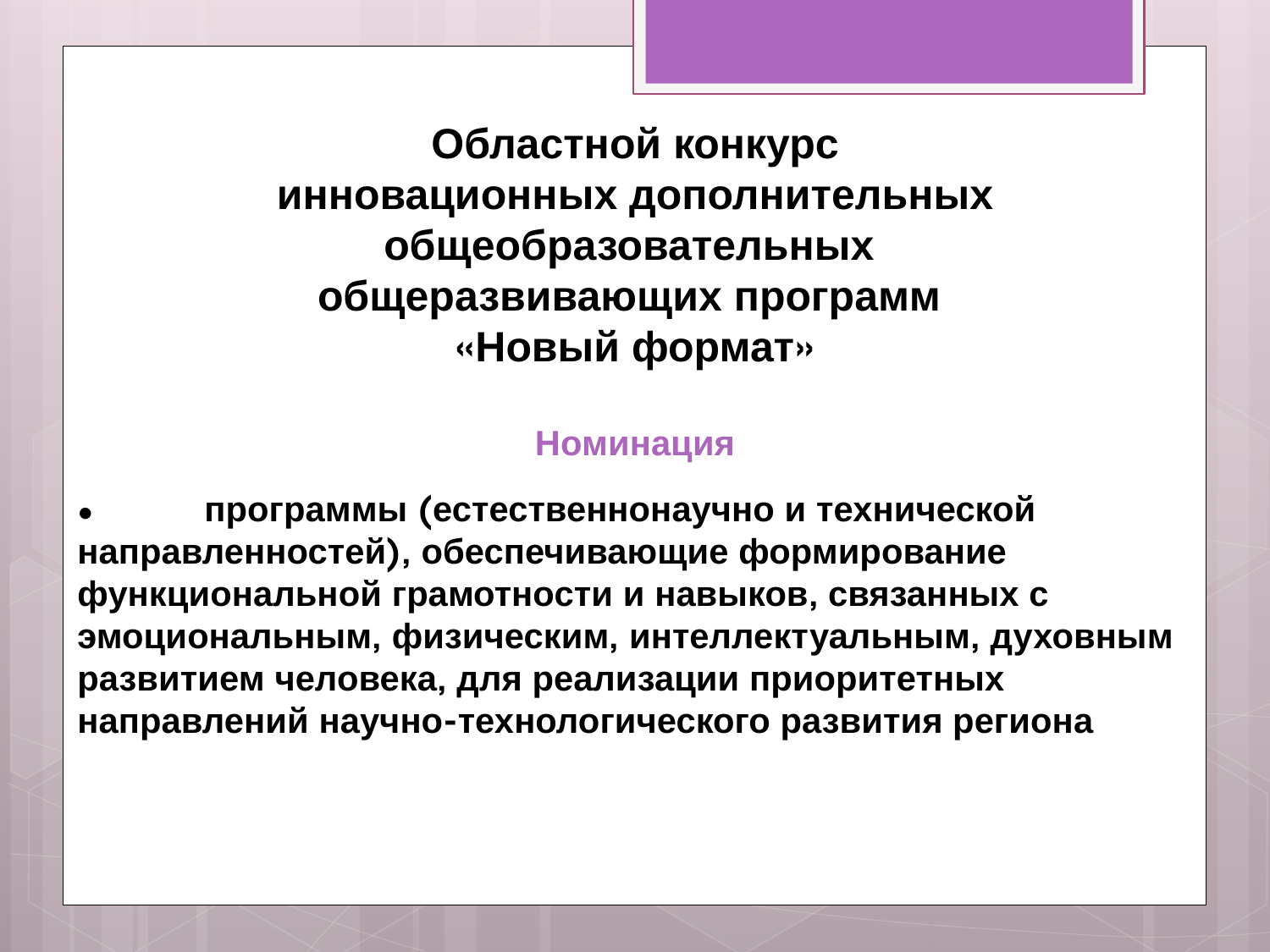

Областной конкурс
инновационных дополнительных общеобразовательных
общеразвивающих программ
«Новый формат»

Номинация

•	программы (естественнонаучно и технической направленностей), обеспечивающие формирование функциональной грамотности и навыков, связанных с эмоциональным, физическим, интеллектуальным, духовным развитием человека, для реализации приоритетных направлений научно-технологического развития региона